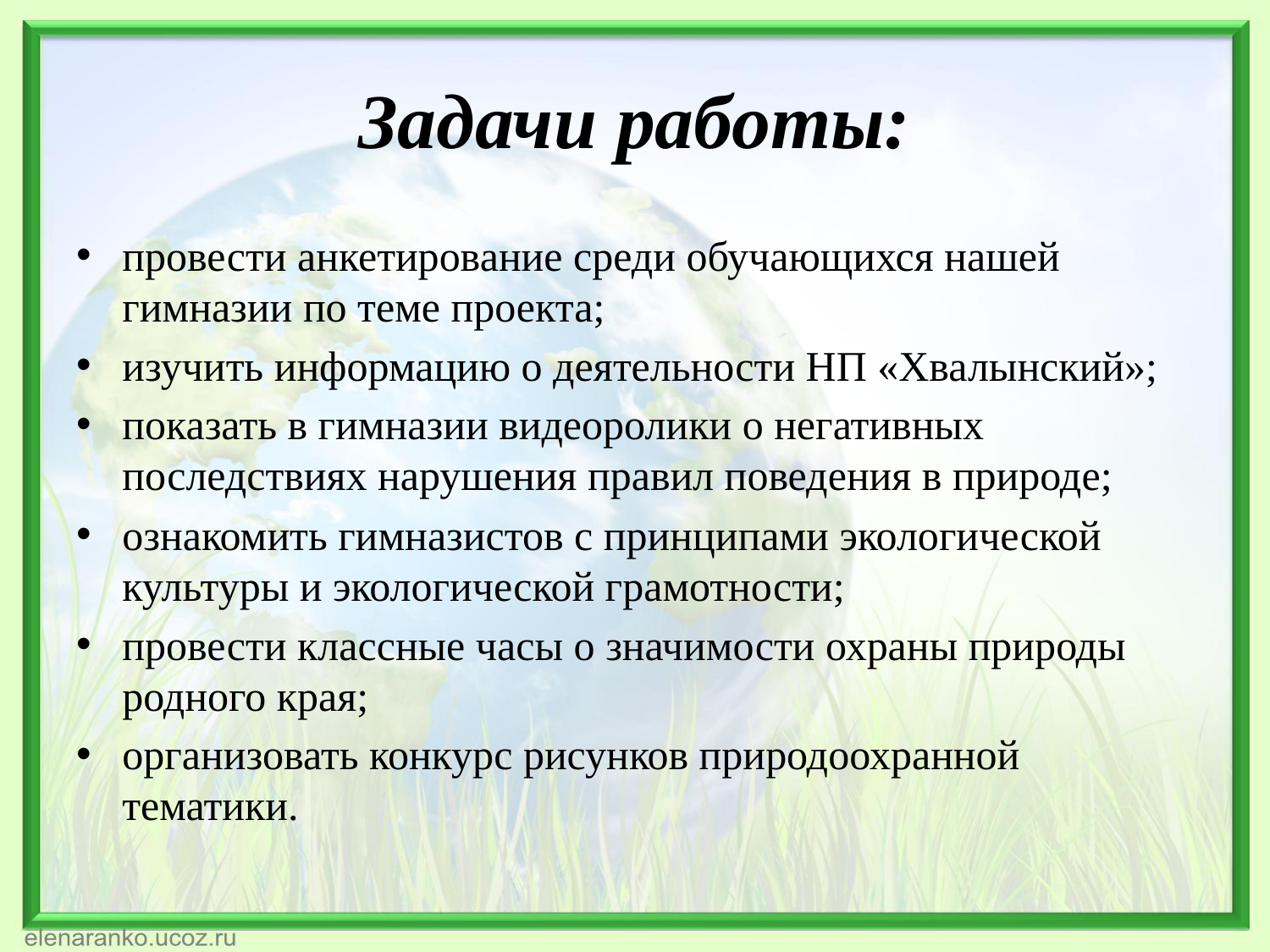

# Задачи работы:
провести анкетирование среди обучающихся нашей гимназии по теме проекта;
изучить информацию о деятельности НП «Хвалынский»;
показать в гимназии видеоролики о негативных последствиях нарушения правил поведения в природе;
ознакомить гимназистов с принципами экологической культуры и экологической грамотности;
провести классные часы о значимости охраны природы родного края;
организовать конкурс рисунков природоохранной тематики.